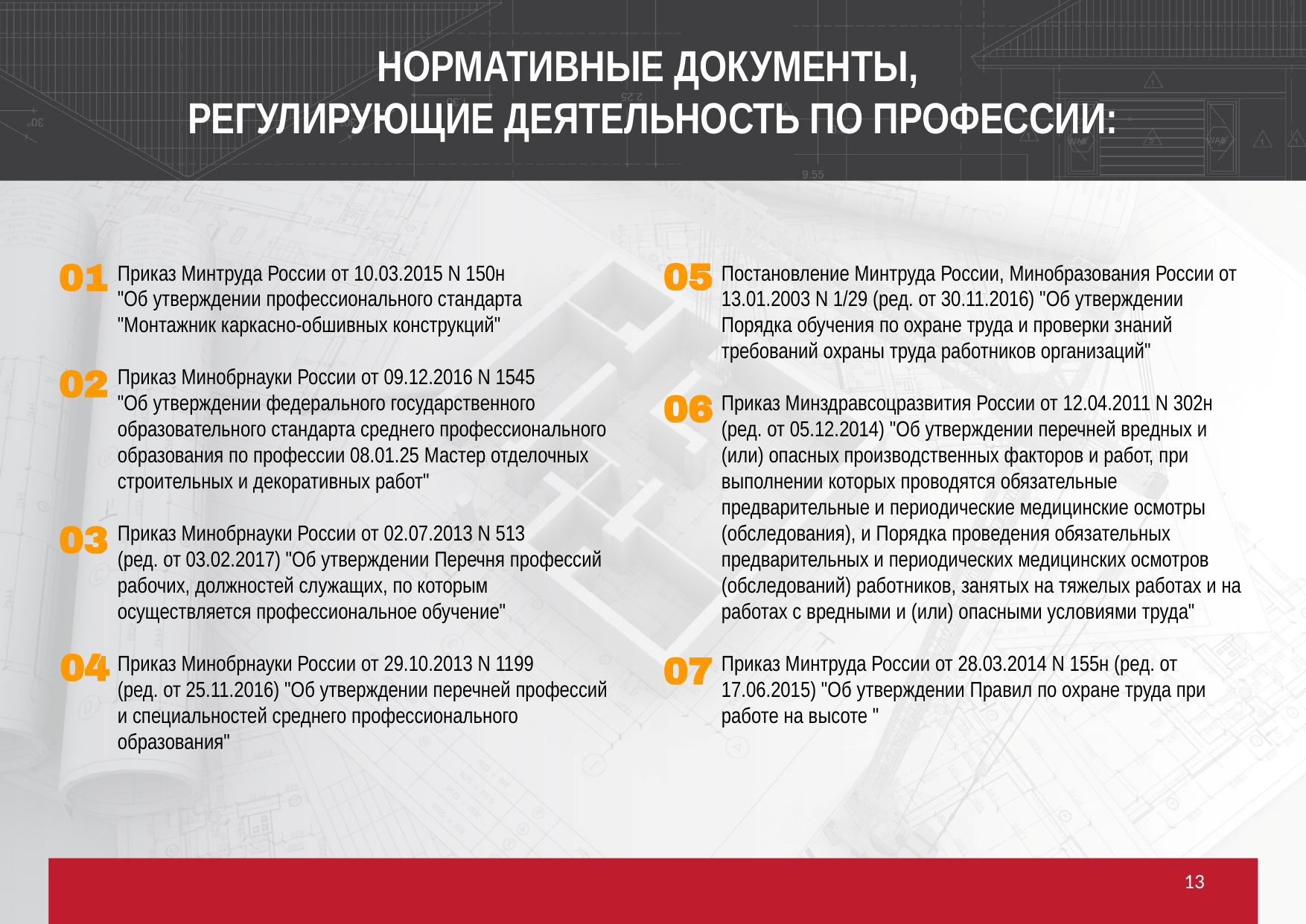

НОРМАТИВНЫЕ ДОКУМЕНТЫ,
РЕГУЛИРУЮЩИЕ ДЕЯТЕЛЬНОСТЬ ПО ПРОФЕССИИ:
05
01
Приказ Минтруда России от 10.03.2015 N 150н
"Об утверждении профессионального стандарта "Монтажник каркасно-обшивных конструкций"

Приказ Минобрнауки России от 09.12.2016 N 1545
"Об утверждении федерального государственного образовательного стандарта среднего профессионального образования по профессии 08.01.25 Мастер отделочных строительных и декоративных работ"

Приказ Минобрнауки России от 02.07.2013 N 513
(ред. от 03.02.2017) "Об утверждении Перечня профессий рабочих, должностей служащих, по которым осуществляется профессиональное обучение"

Приказ Минобрнауки России от 29.10.2013 N 1199
(ред. от 25.11.2016) "Об утверждении перечней профессий и специальностей среднего профессионального образования"
Постановление Минтруда России, Минобразования России от 13.01.2003 N 1/29 (ред. от 30.11.2016) "Об утверждении Порядка обучения по охране труда и проверки знаний требований охраны труда работников организаций"

Приказ Минздравсоцразвития России от 12.04.2011 N 302н  (ред. от 05.12.2014) "Об утверждении перечней вредных и (или) опасных производственных факторов и работ, при выполнении которых проводятся обязательные предварительные и периодические медицинские осмотры (обследования), и Порядка проведения обязательных предварительных и периодических медицинских осмотров (обследований) работников, занятых на тяжелых работах и на работах с вредными и (или) опасными условиями труда"

Приказ Минтруда России от 28.03.2014 N 155н (ред. от 17.06.2015) "Об утверждении Правил по охране труда при работе на высоте "
02
06
03
04
07
13